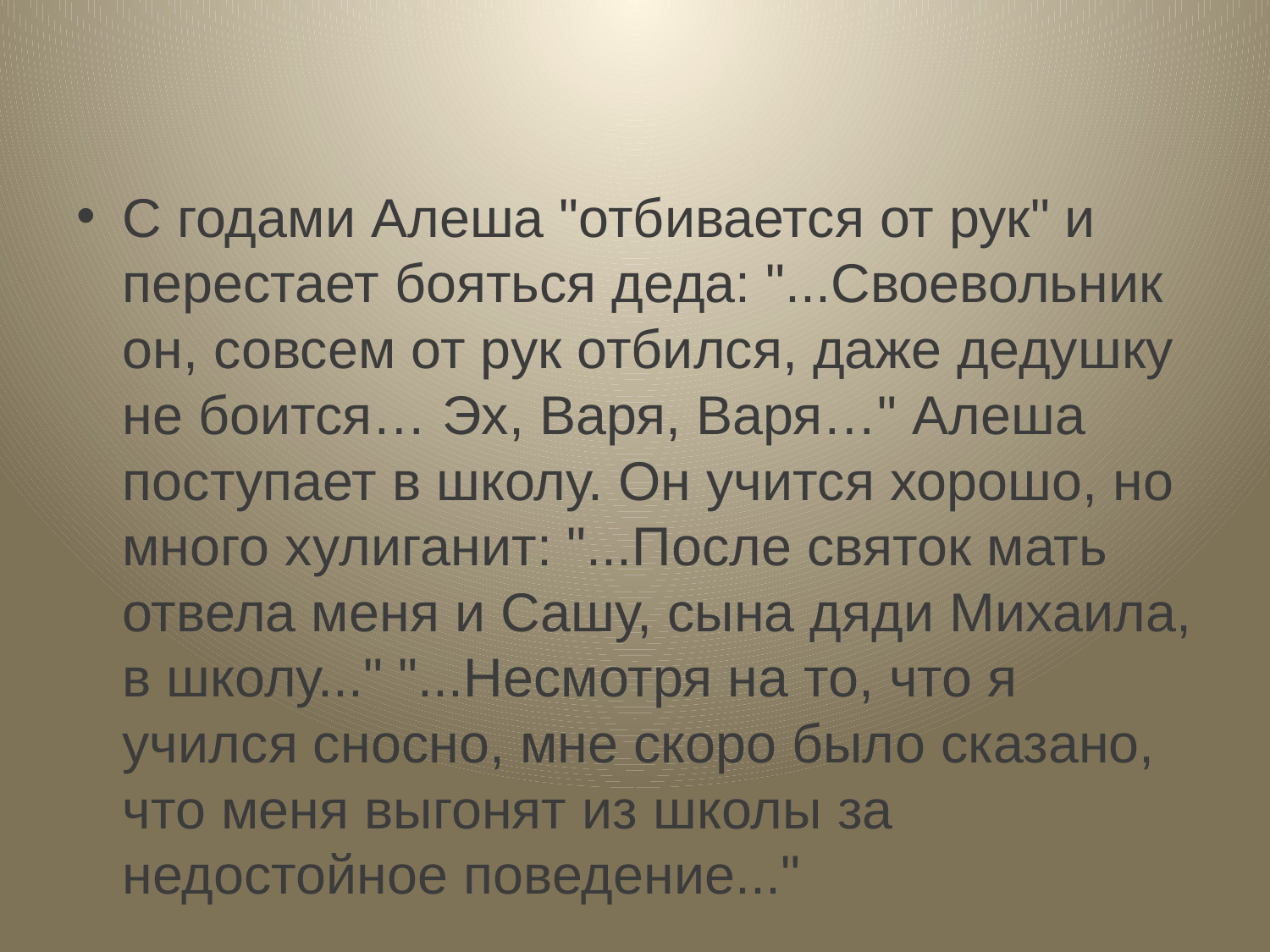

#
С годами Алеша "отбивается от рук" и перестает бояться деда: "...Своевольник он, совсем от рук отбился, даже дедушку не боится… Эх, Варя, Варя…" Алеша поступает в школу. Он учится хорошо, но много хулиганит: "...После святок мать отвела меня и Сашу, сына дяди Михаила, в школу..." "...Несмотря на то, что я учился сносно, мне скоро было сказано, что меня выгонят из школы за недостойное поведение..."